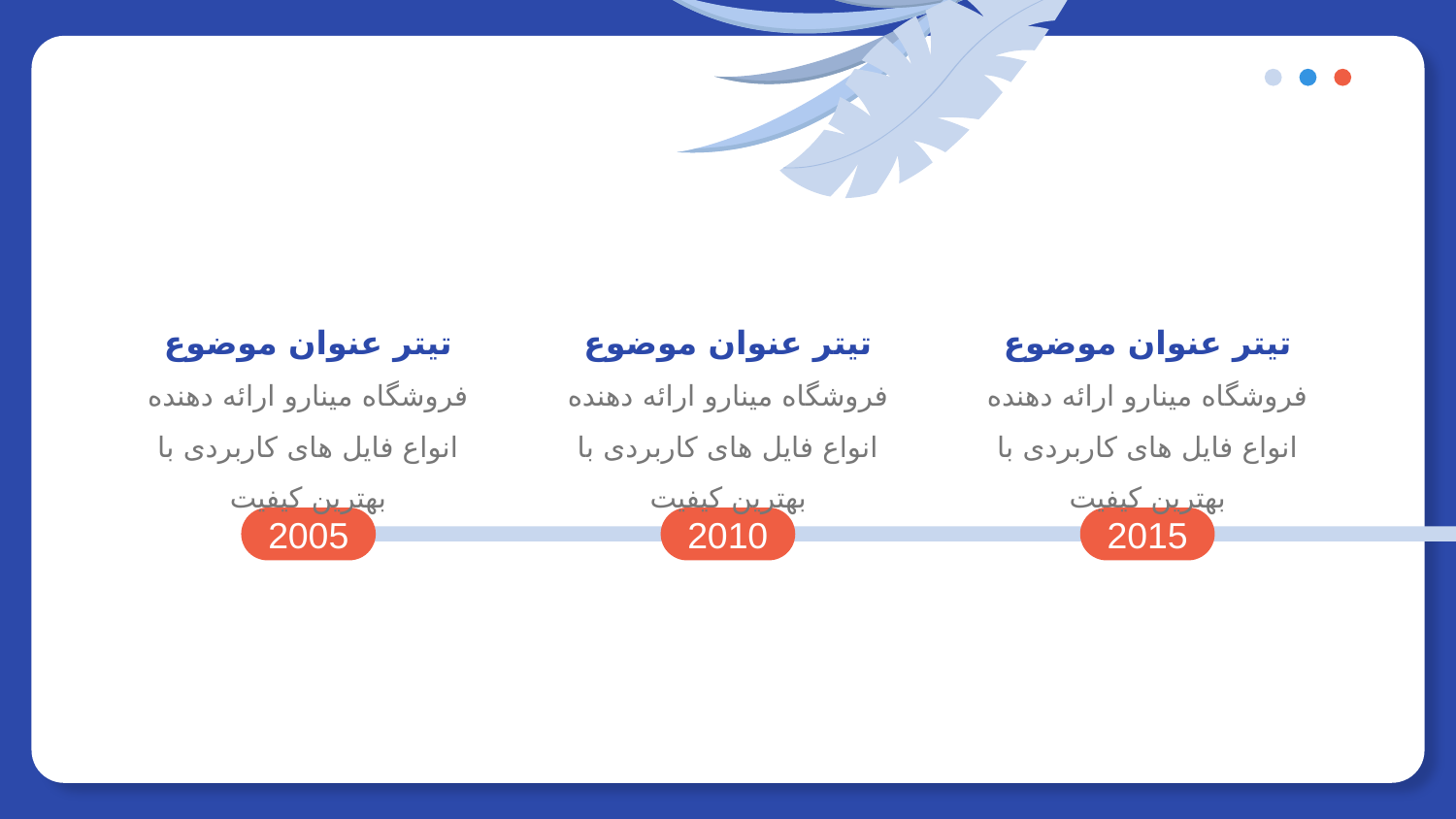

تیتر عنوان موضوع
فروشگاه مینارو ارائه دهنده انواع فایل های کاربردی با بهترین کیفیت
تیتر عنوان موضوع
فروشگاه مینارو ارائه دهنده انواع فایل های کاربردی با بهترین کیفیت
تیتر عنوان موضوع
فروشگاه مینارو ارائه دهنده انواع فایل های کاربردی با بهترین کیفیت
2005
2010
2015